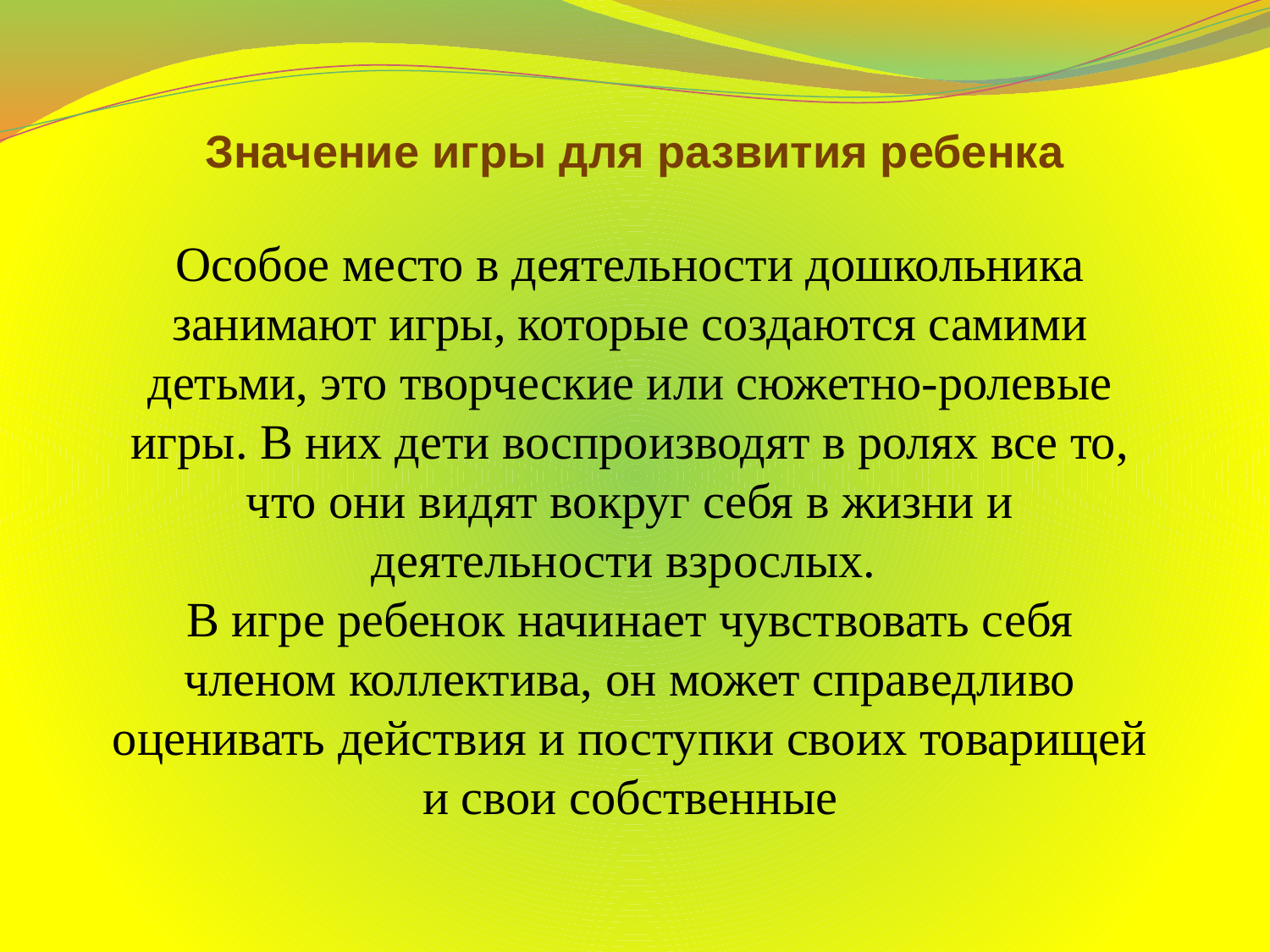

Значение игры для развития ребенка
Особое место в деятельности дошкольника занимают игры, которые создаются самими детьми, это творчес­кие или сюжетно-ролевые игры. В них дети воспроизводят в ролях все то, что они видят вокруг себя в жизни и деятельности взрослых.
В игре ребенок начинает чувствовать себя членом коллектива, он может справед­ливо оценивать действия и поступки своих товарищей и свои собственные